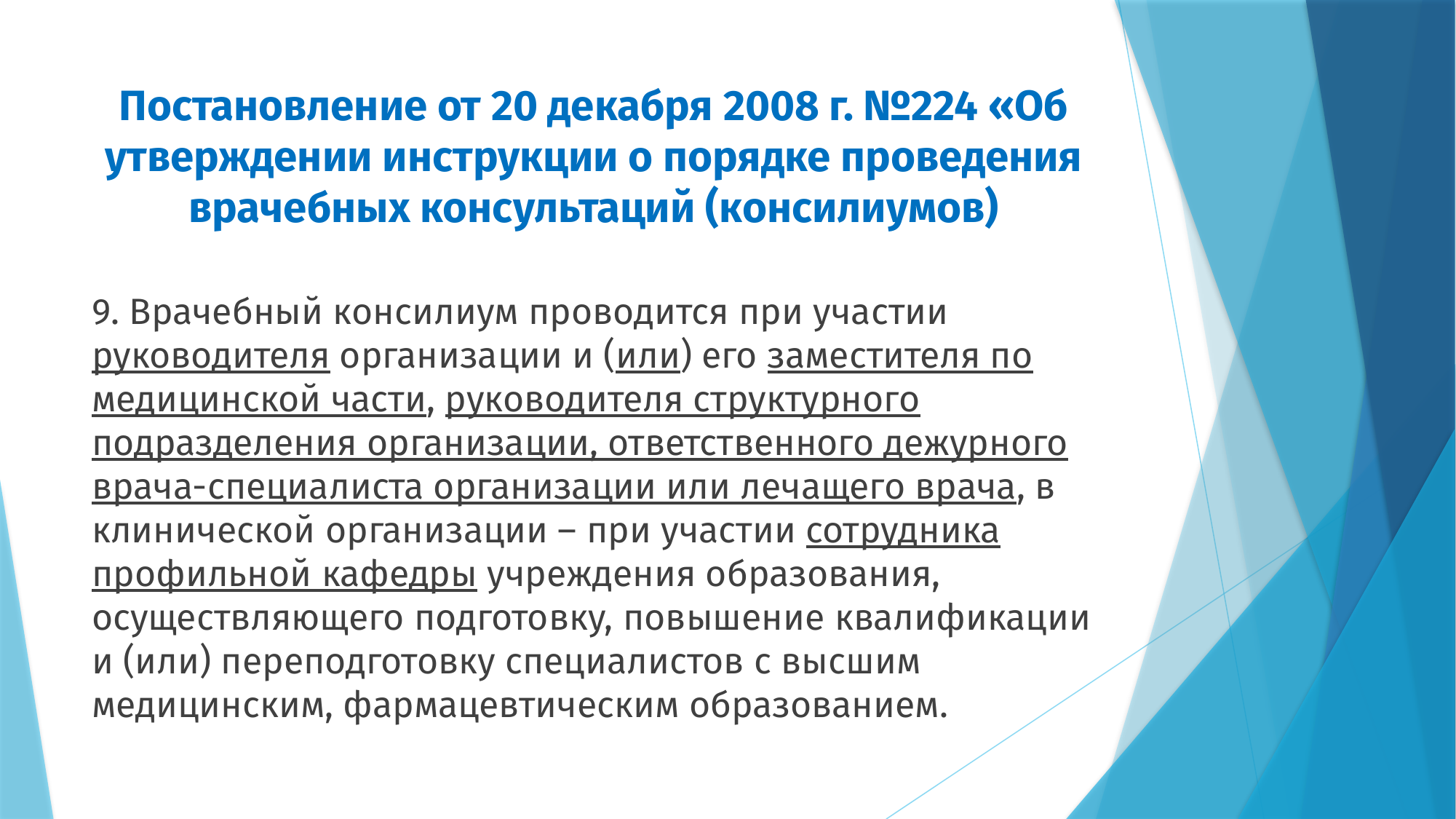

# Постановление от 20 декабря 2008 г. №224 «Об утверждении инструкции о порядке проведения врачебных консультаций (консилиумов)
9. Врачебный консилиум проводится при участии руководителя организации и (или) его заместителя по медицинской части, руководителя структурного подразделения организации, ответственного дежурного врача-специалиста организации или лечащего врача, в клинической организации – при участии сотрудника профильной кафедры учреждения образования, осуществляющего подготовку, повышение квалификации и (или) переподготовку специалистов с высшим медицинским, фармацевтическим образованием.